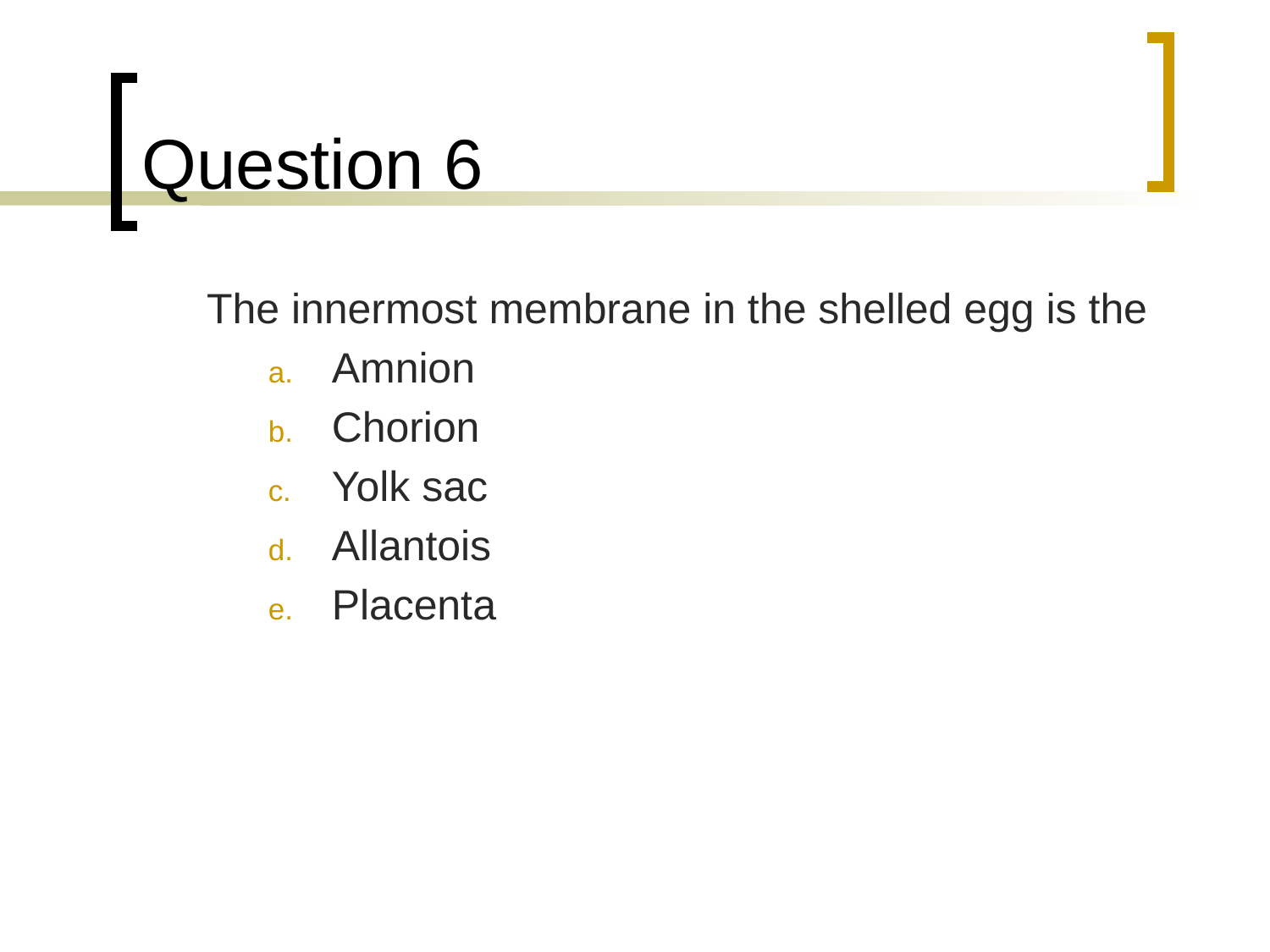

# Question 6
	The innermost membrane in the shelled egg is the
Amnion
Chorion
Yolk sac
Allantois
Placenta